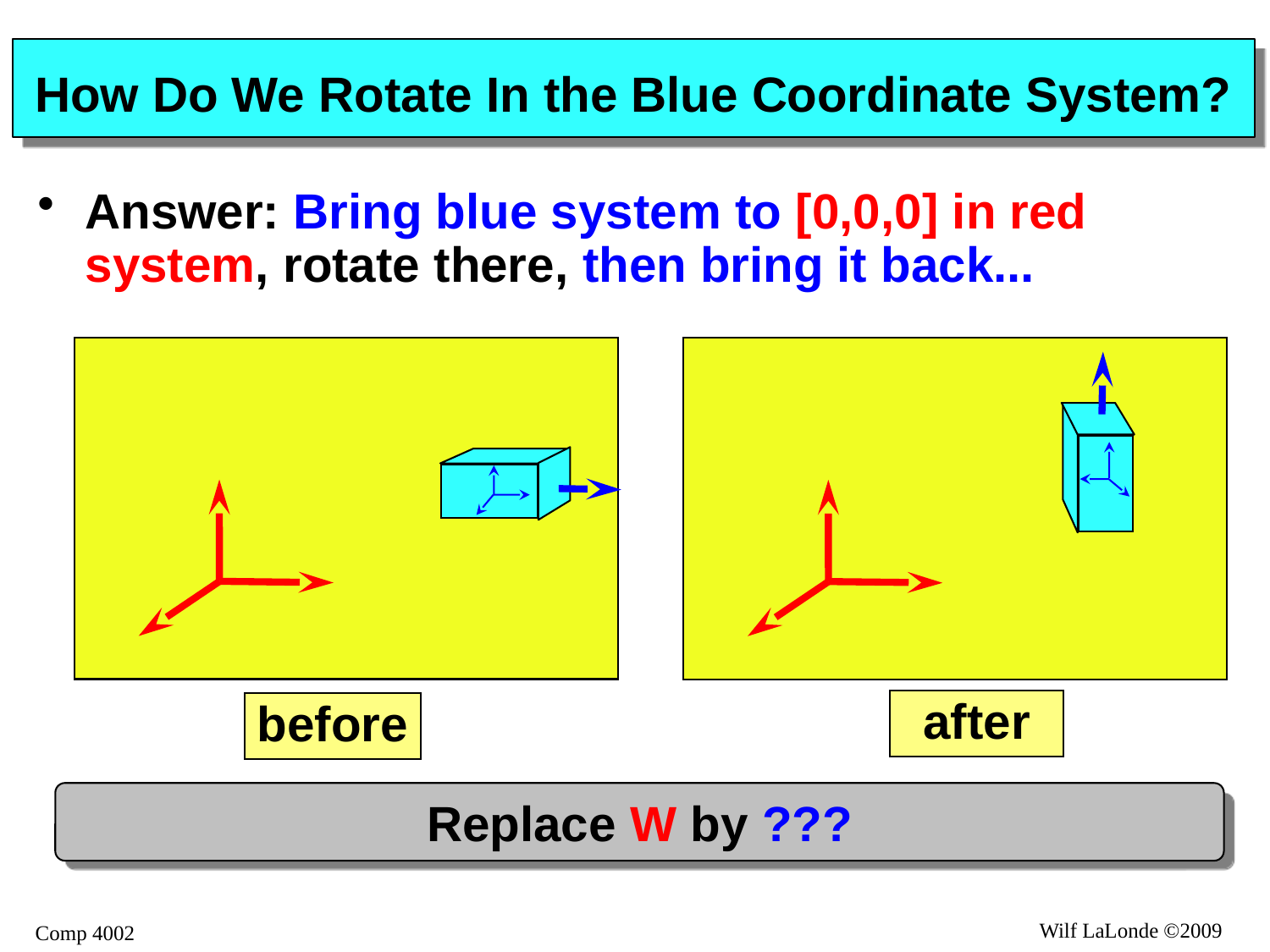

# How Do We Rotate In the Blue Coordinate System?
Answer: Bring blue system to [0,0,0] in red system, rotate there, then bring it back...

after
before
Replace W by ???